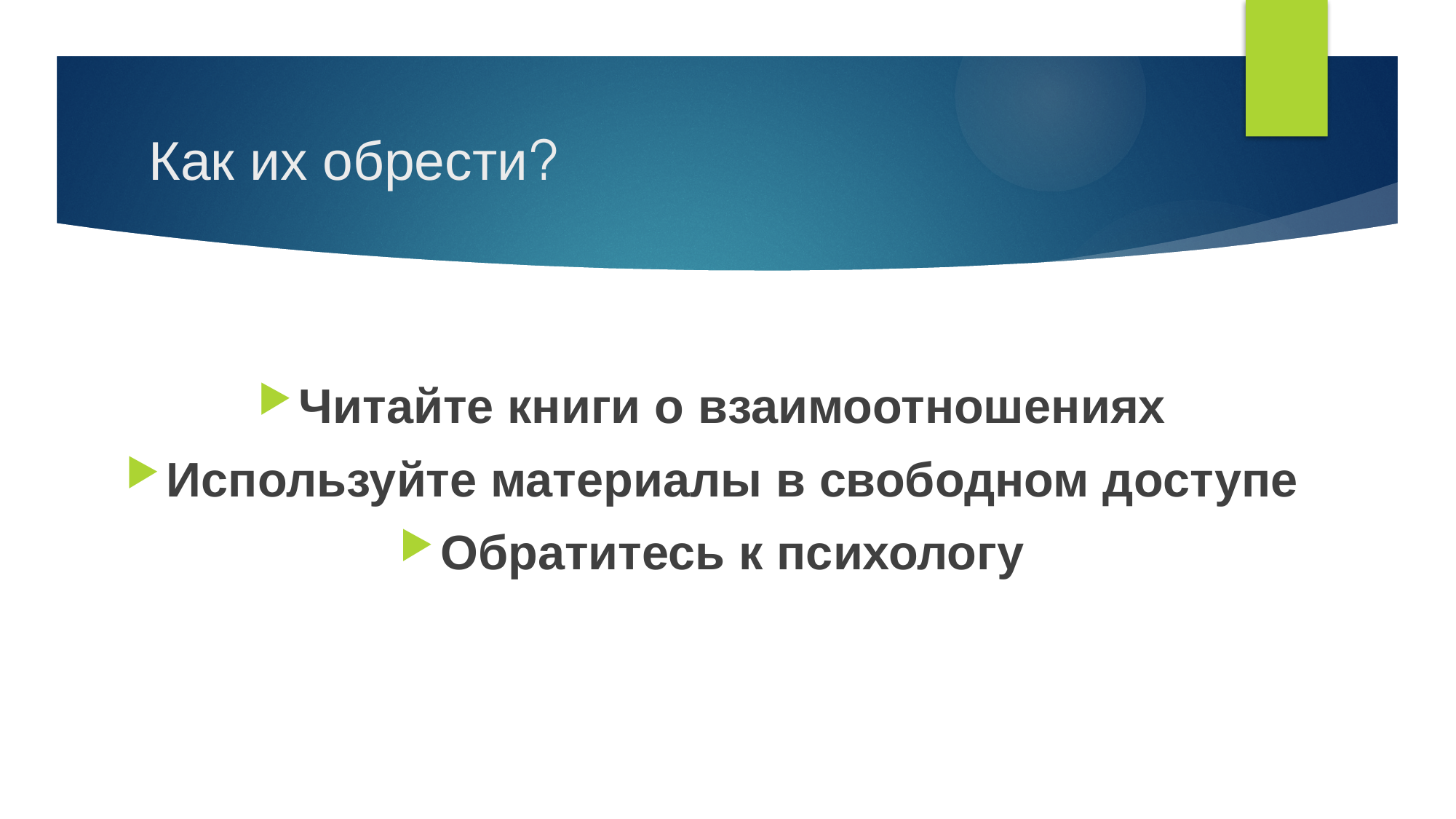

# Как их обрести?
Читайте книги о взаимоотношениях
Используйте материалы в свободном доступе
Обратитесь к психологу